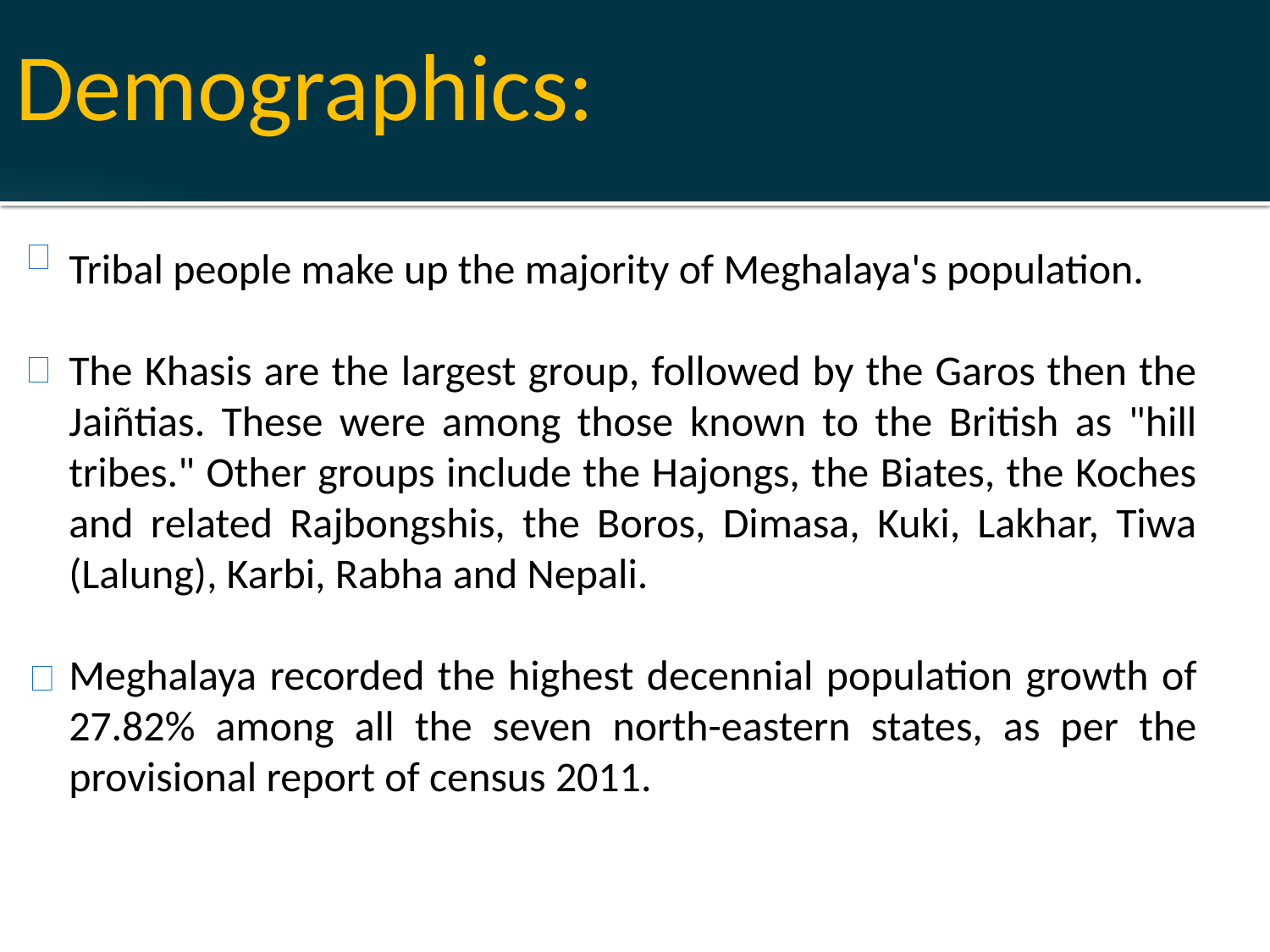

Demographics:

Tribal people make up the majority of Meghalaya's population.

The Khasis are the largest group, followed by the Garos then the Jaiñtias. These were among those known to the British as "hill tribes." Other groups include the Hajongs, the Biates, the Koches and related Rajbongshis, the Boros, Dimasa, Kuki, Lakhar, Tiwa (Lalung), Karbi, Rabha and Nepali.

Meghalaya recorded the highest decennial population growth of 27.82% among all the seven north-eastern states, as per the provisional report of census 2011.